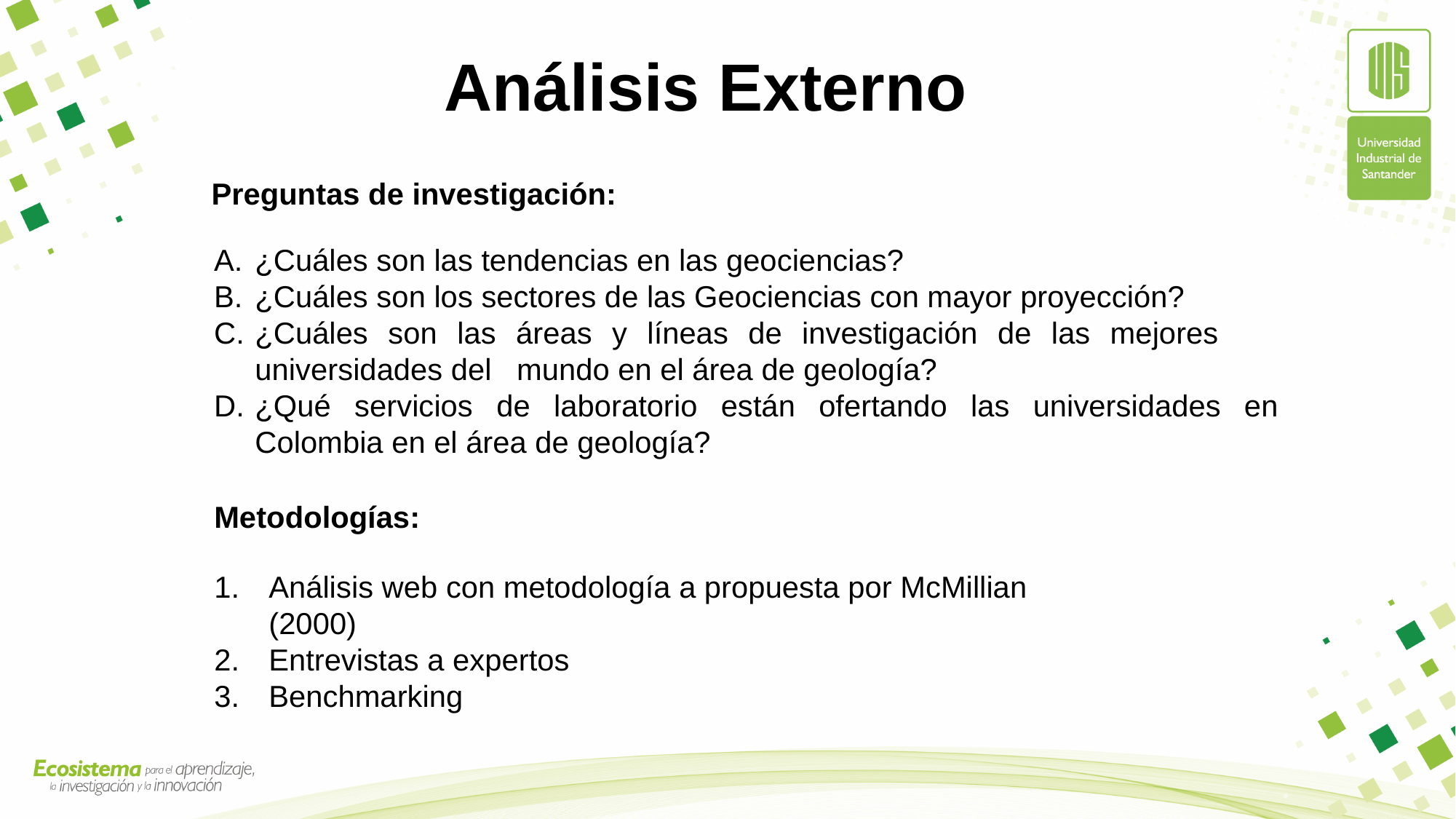

# Análisis Externo
Preguntas de investigación:
¿Cuáles son las tendencias en las geociencias?
¿Cuáles son los sectores de las Geociencias con mayor proyección?
¿Cuáles son las áreas y líneas de investigación de las mejores    universidades del   mundo en el área de geología?
¿Qué servicios de laboratorio están ofertando las universidades en Colombia en el área de geología?
Metodologías:

Análisis web con metodología a propuesta por McMillian (2000)
Entrevistas a expertos
Benchmarking